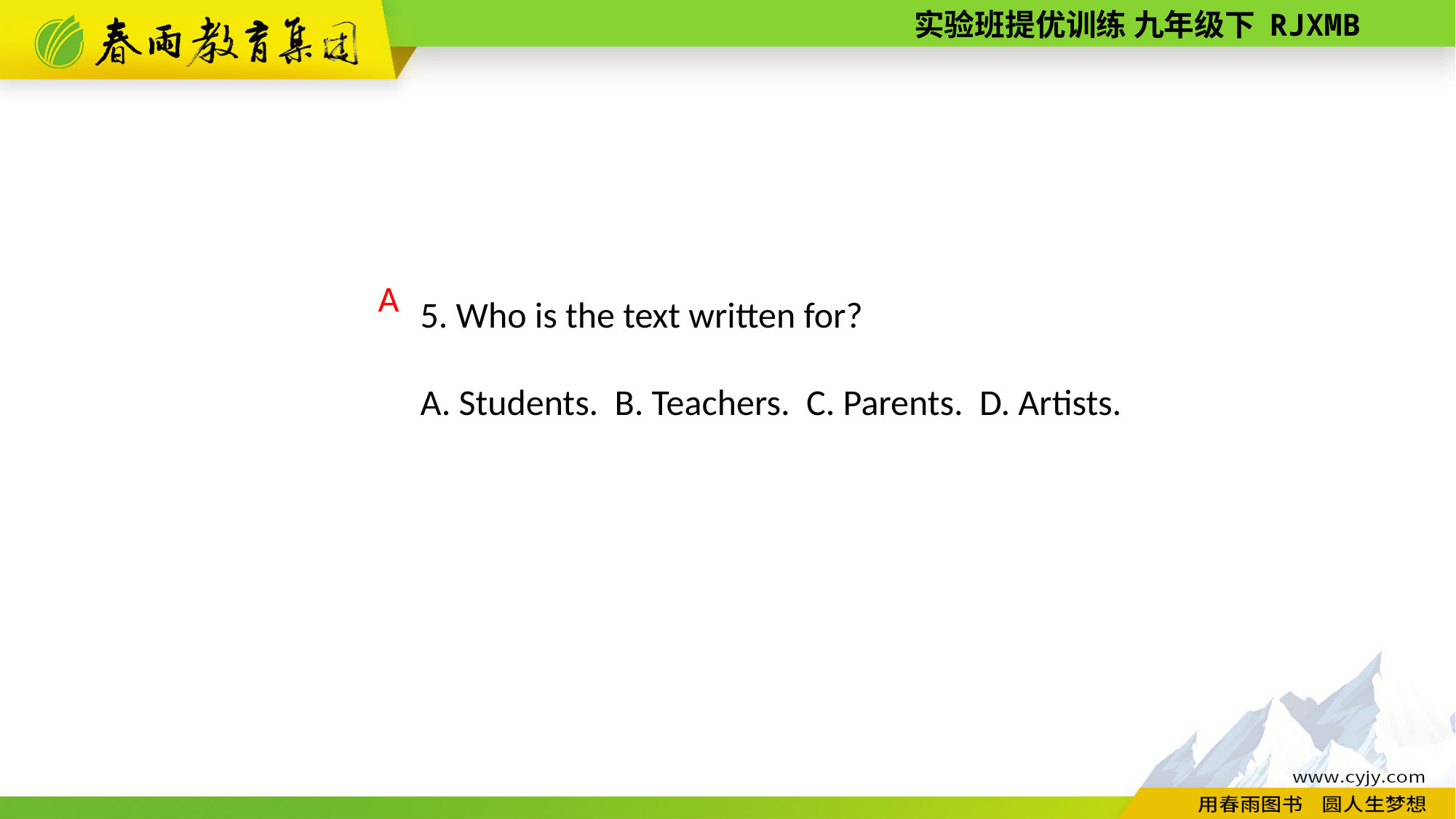

5. Who is the text written for?
A. Students.  B. Teachers.  C. Parents.  D. Artists.
A